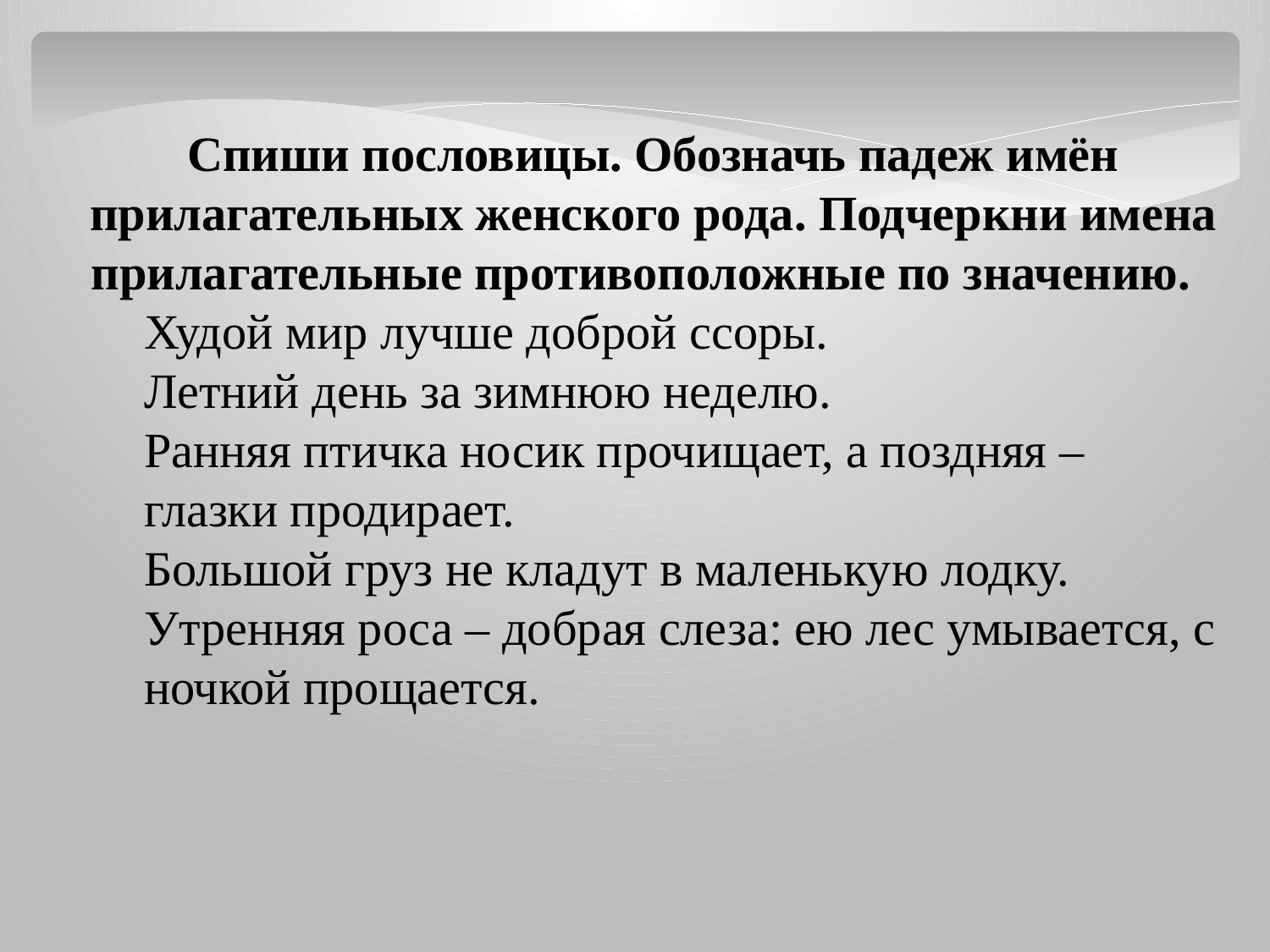

Спиши пословицы. Обозначь падеж имён прилагательных женского рода. Подчеркни имена прилагательные противоположные по значению.
Худой мир лучше доброй ссоры.
Летний день за зимнюю неделю.
Ранняя птичка носик прочищает, а поздняя – глазки продирает.
Большой груз не кладут в маленькую лодку.
Утренняя роса – добрая слеза: ею лес умывается, с ночкой прощается.